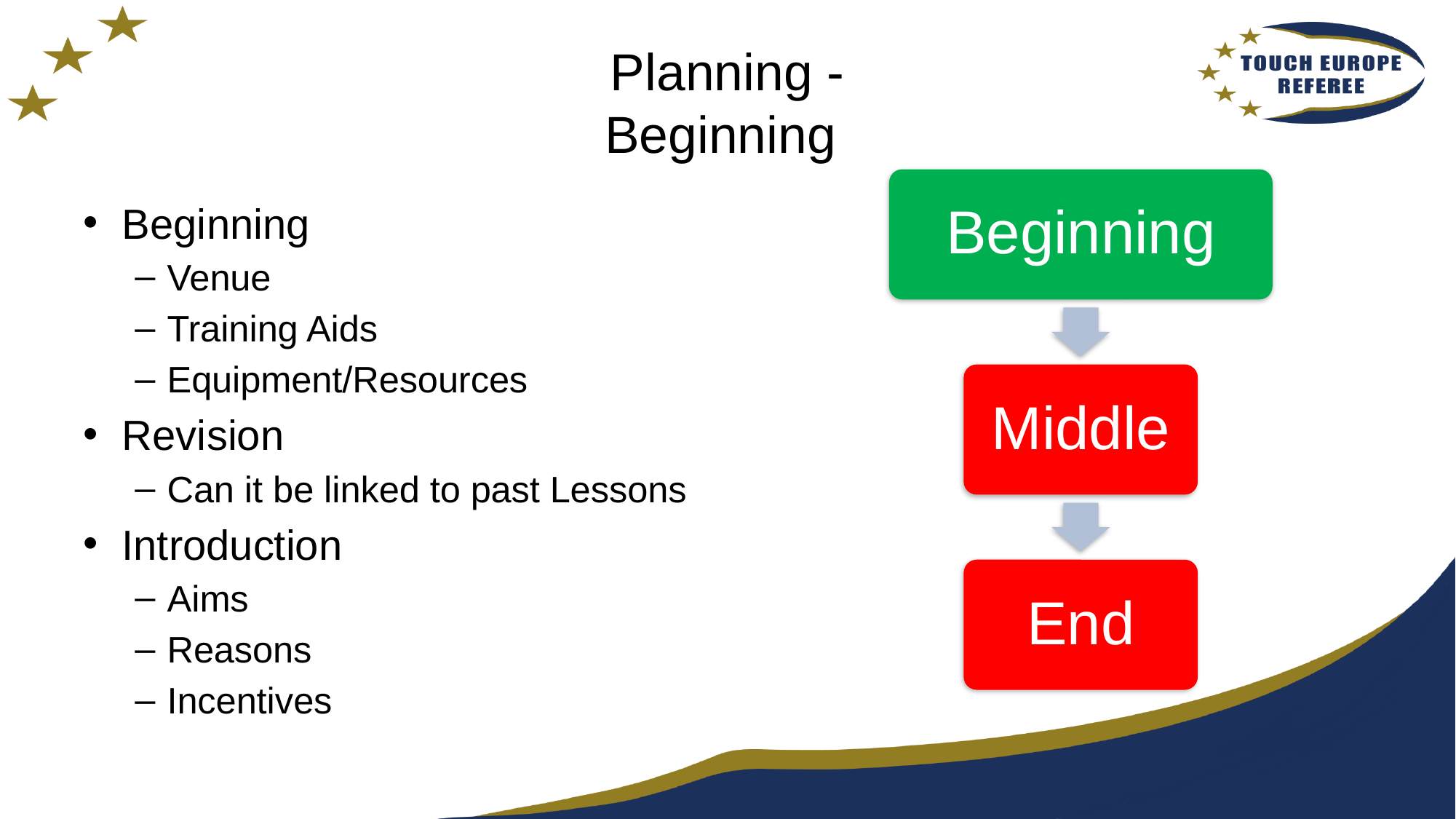

# Planning - Beginning

Beginning

Middle

End
Beginning
Venue
Training Aids
Equipment/Resources
Revision
Can it be linked to past Lessons
Introduction
Aims
Reasons
Incentives